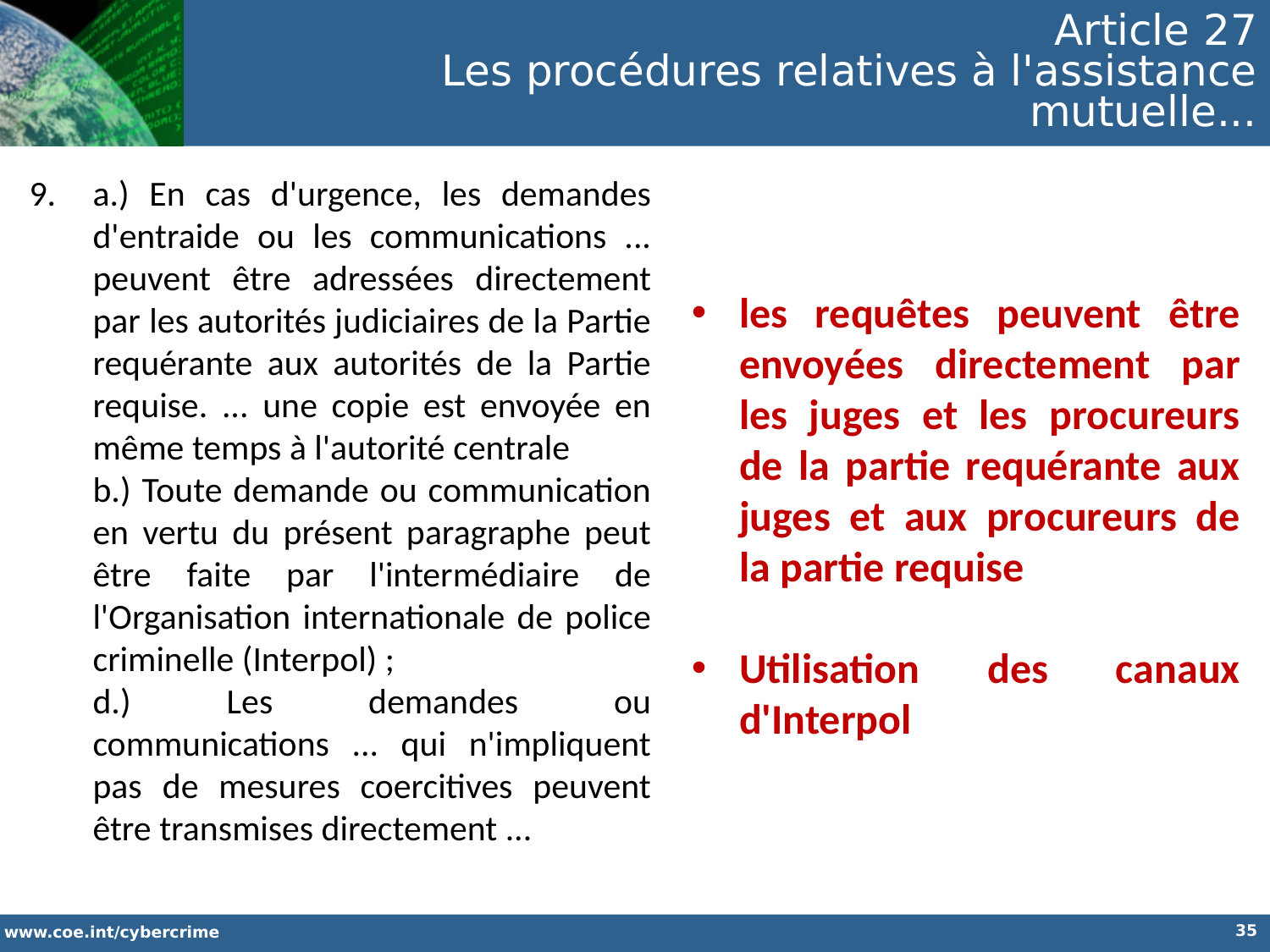

Article 27
Les procédures relatives à l'assistance mutuelle...
a.) En cas d'urgence, les demandes d'entraide ou les communications ... peuvent être adressées directement par les autorités judiciaires de la Partie requérante aux autorités de la Partie requise. ... une copie est envoyée en même temps à l'autorité centrale
b.) Toute demande ou communication en vertu du présent paragraphe peut être faite par l'intermédiaire de l'Organisation internationale de police criminelle (Interpol) ;
d.) Les demandes ou communications ... qui n'impliquent pas de mesures coercitives peuvent être transmises directement ...
les requêtes peuvent être envoyées directement par les juges et les procureurs de la partie requérante aux juges et aux procureurs de la partie requise

Utilisation des canaux d'Interpol
35